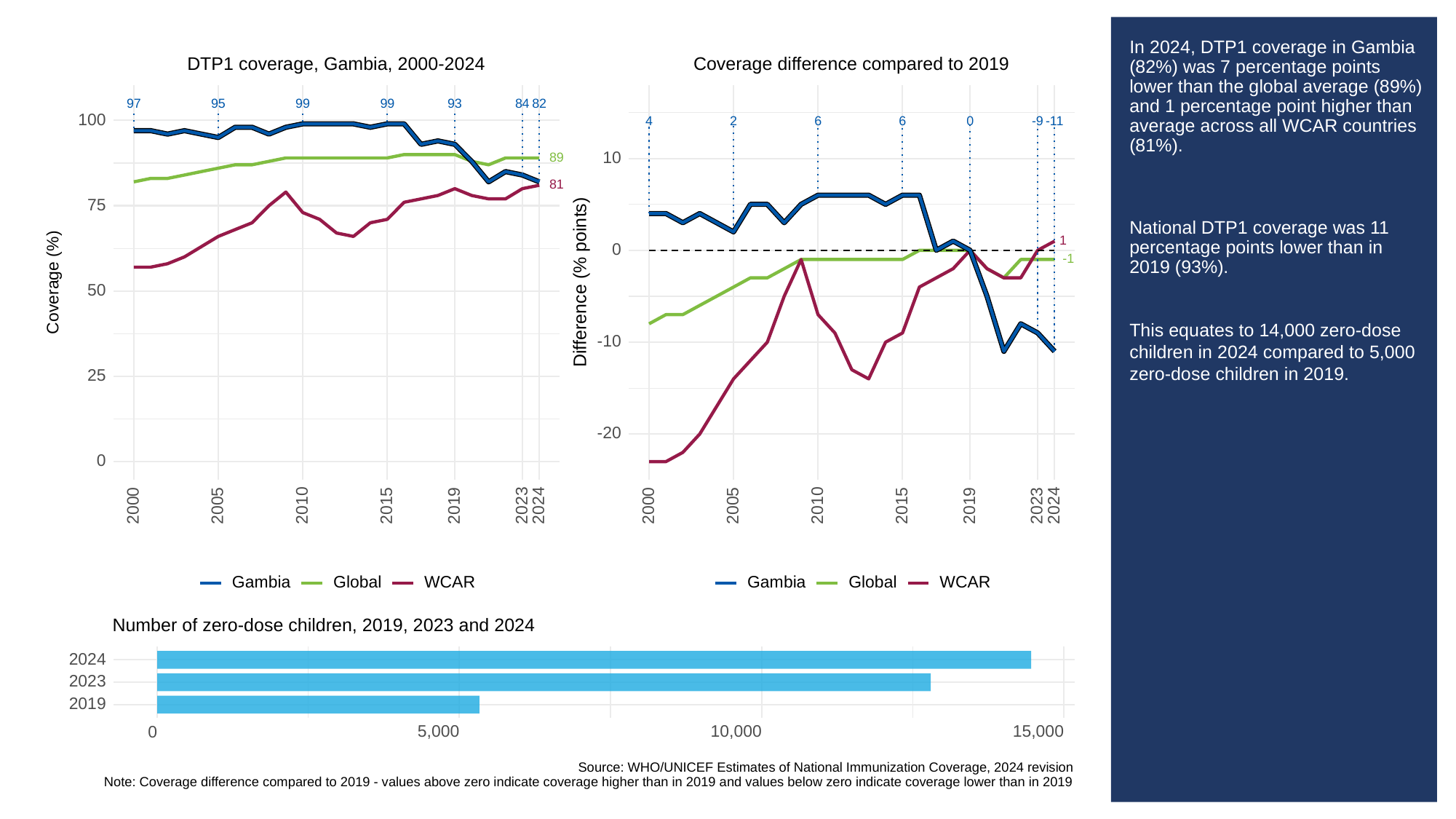

# In 2024, DTP1 coverage in Gambia (82%) was 7 percentage points lower than the global average (89%) and 1 percentage point higher than average across all WCAR countries (81%).

National DTP1 coverage was 11 percentage points lower than in 2019 (93%).

This equates to 14,000 zero-dose children in 2024 compared to 5,000 zero-dose children in 2019.

DTP1 coverage, Gambia, 2000-2024
Coverage difference compared to 2019

93
97
95
99
99
84
82

100
6
6
0
-9
2
-11
4

10
89

81

75

1

0

-1
Difference (% points)
Coverage (%)
50

-10

25

-20

0

2023
2023
2000
2005
2010
2015
2019
2024
2000
2005
2010
2015
2019
2024
Gambia
Global
WCAR
Gambia
Global
WCAR

Number of zero-dose children, 2019, 2023 and 2024

2024

2023

2019

5,000
10,000
15,000
0
Source: WHO/UNICEF Estimates of National Immunization Coverage, 2024 revision
Note: Coverage difference compared to 2019 - values above zero indicate coverage higher than in 2019 and values below zero indicate coverage lower than in 2019